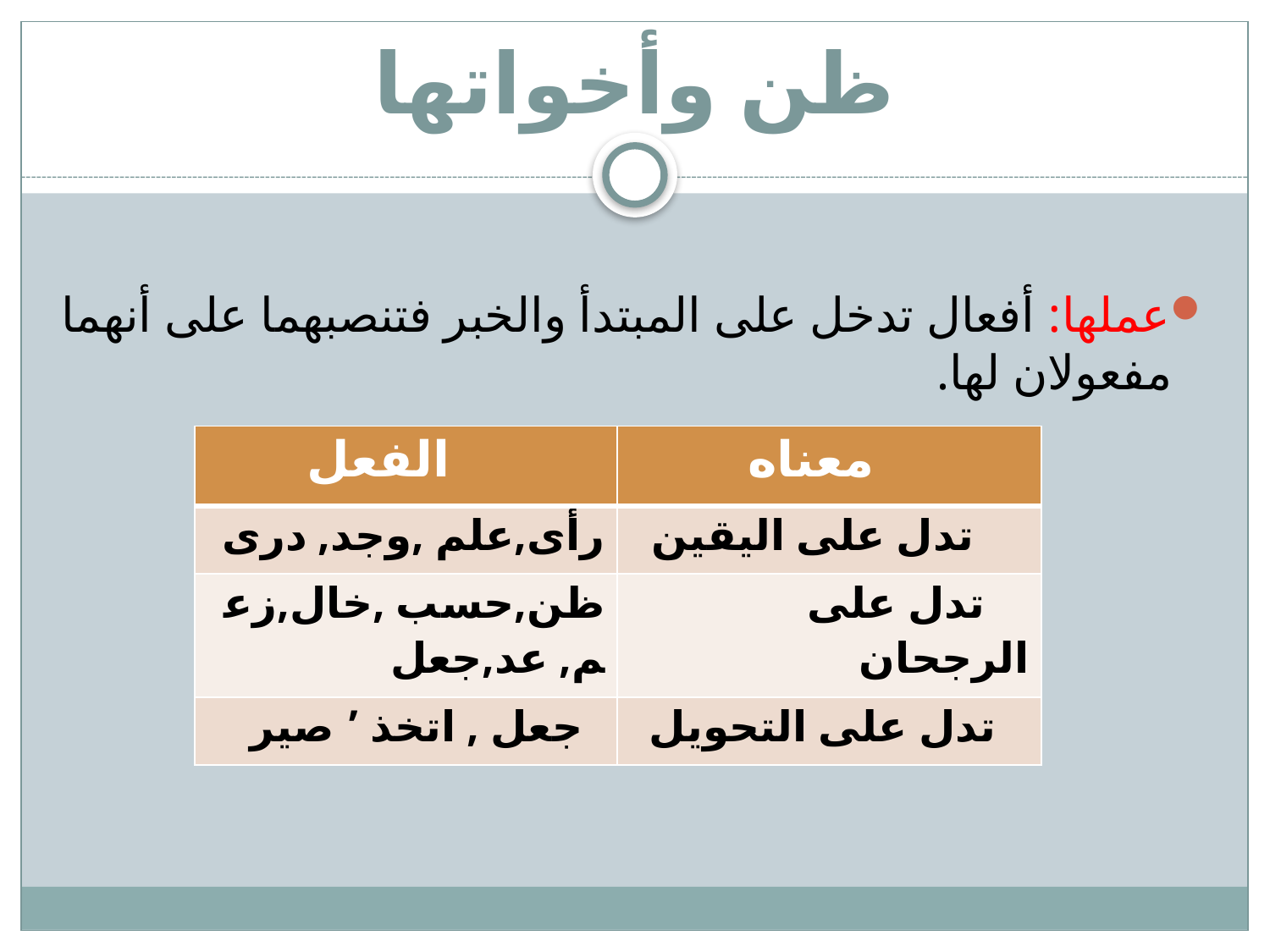

# ظن وأخواتها

عملها: أفعال تدخل على المبتدأ والخبر فتنصبهما على أنهما مفعولان لها.

| الفعل | معناه |
| --- | --- |
| رأى,علم ,وجد, درى | تدل على اليقين |
| ظن,حسب ,خال,زعم, عد,جعل | تدل على الرجحان |
| جعل , اتخذ ’ صير | تدل على التحويل |